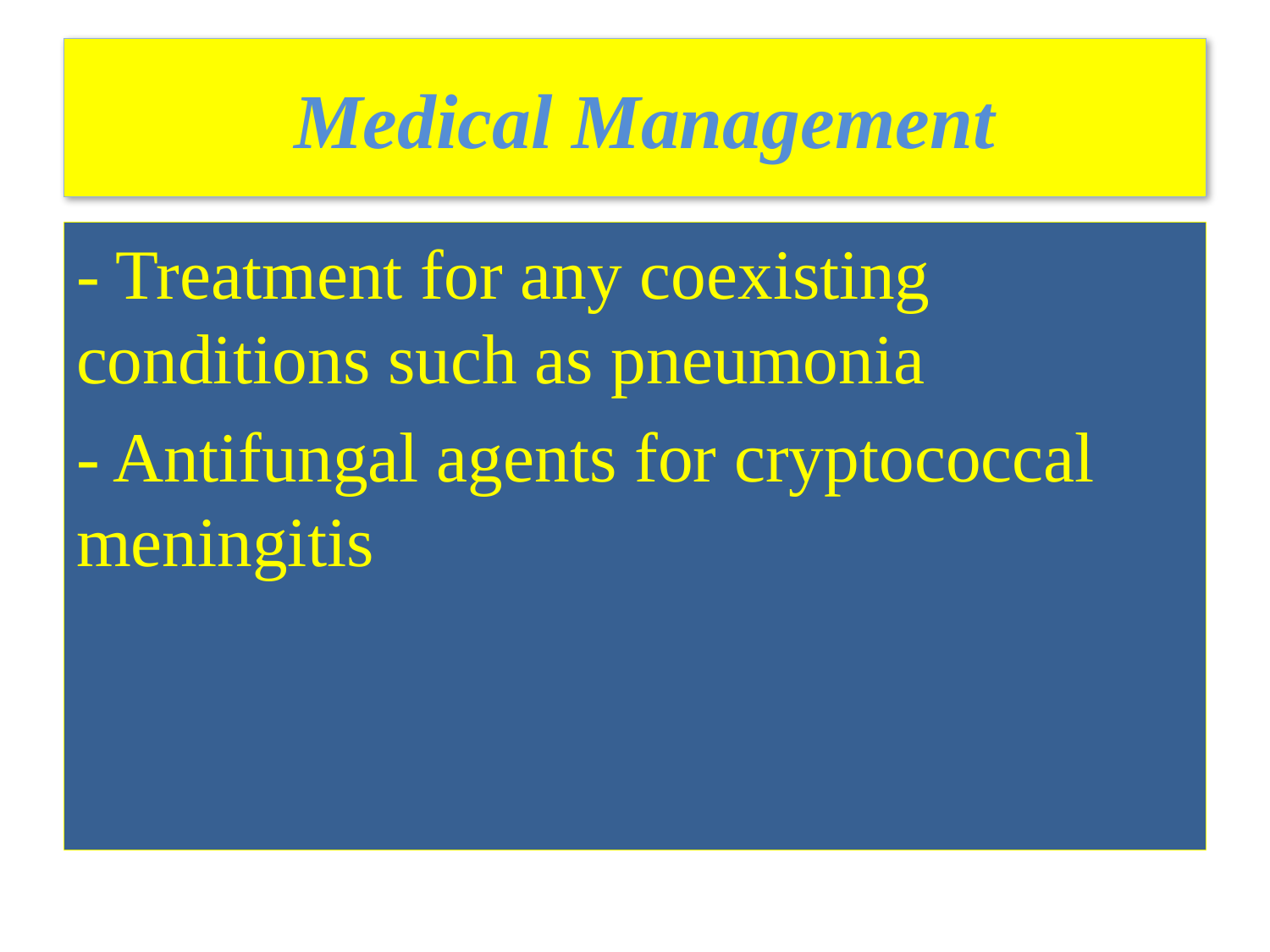

# Medical Management
- Treatment for any coexisting conditions such as pneumonia
- Antifungal agents for cryptococcal meningitis